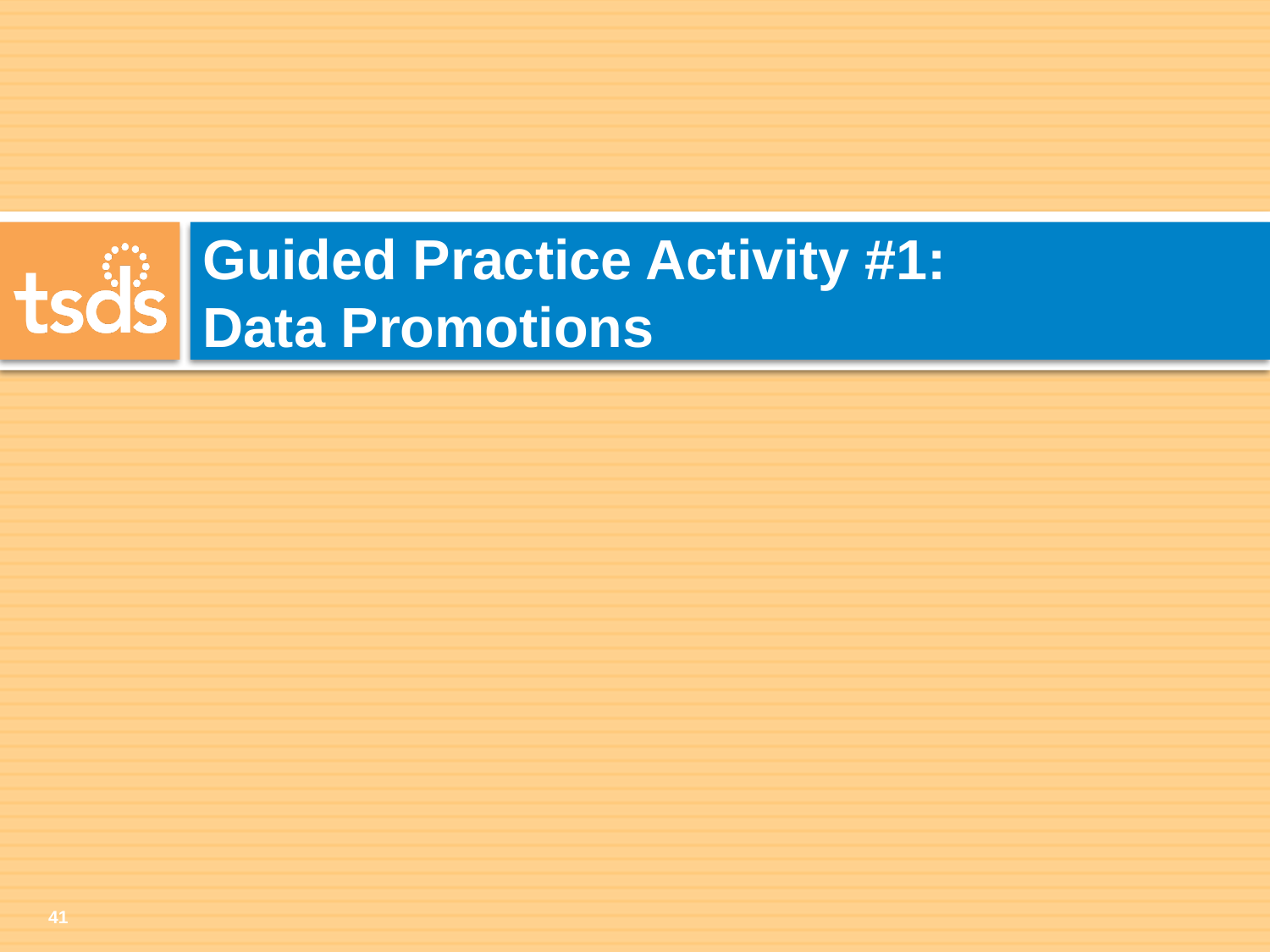

# Guided Practice Activity #1: Data Promotions
41